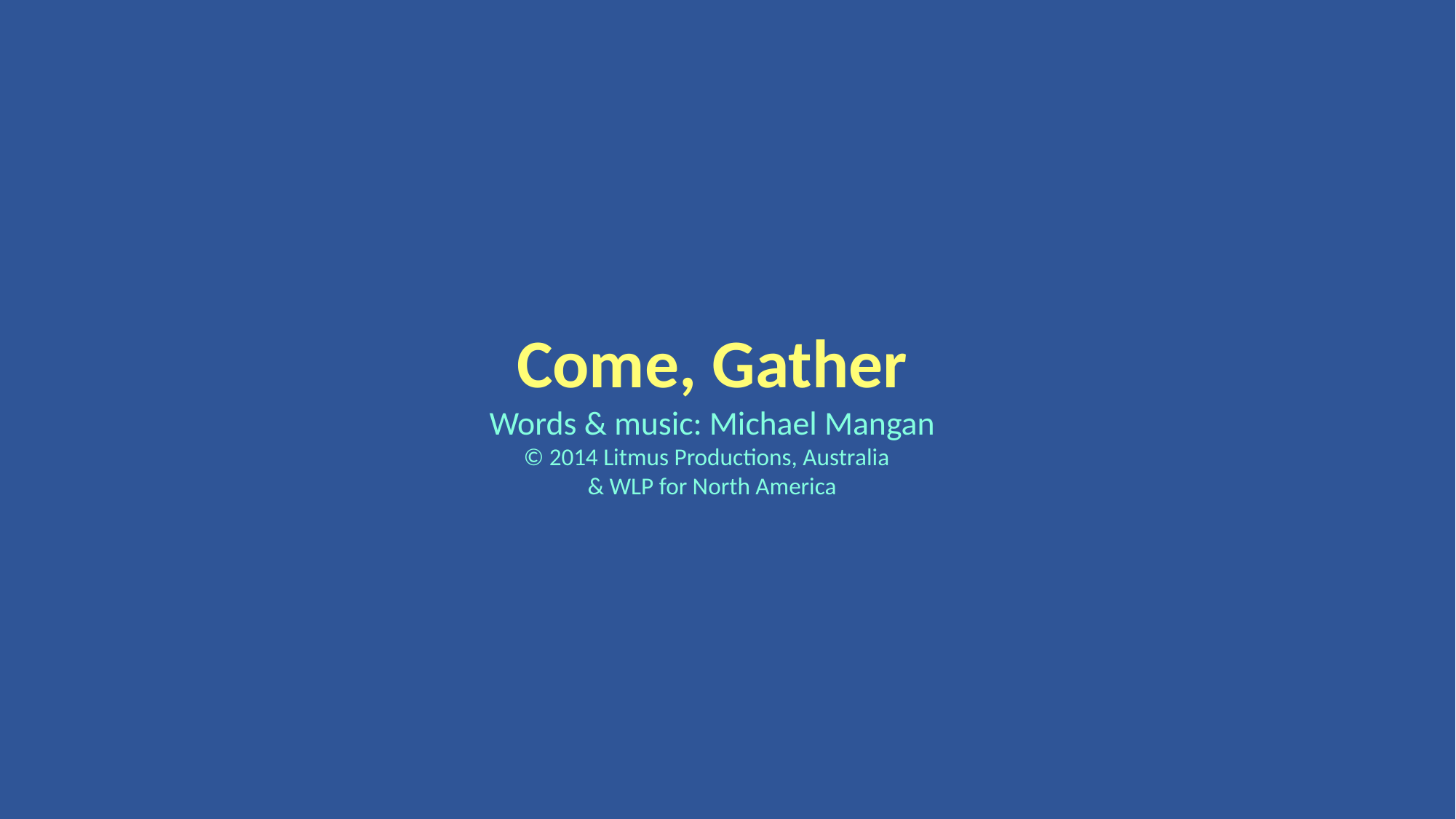

Come, Gather
Words & music: Michael Mangan
© 2014 Litmus Productions, Australia
& WLP for North America